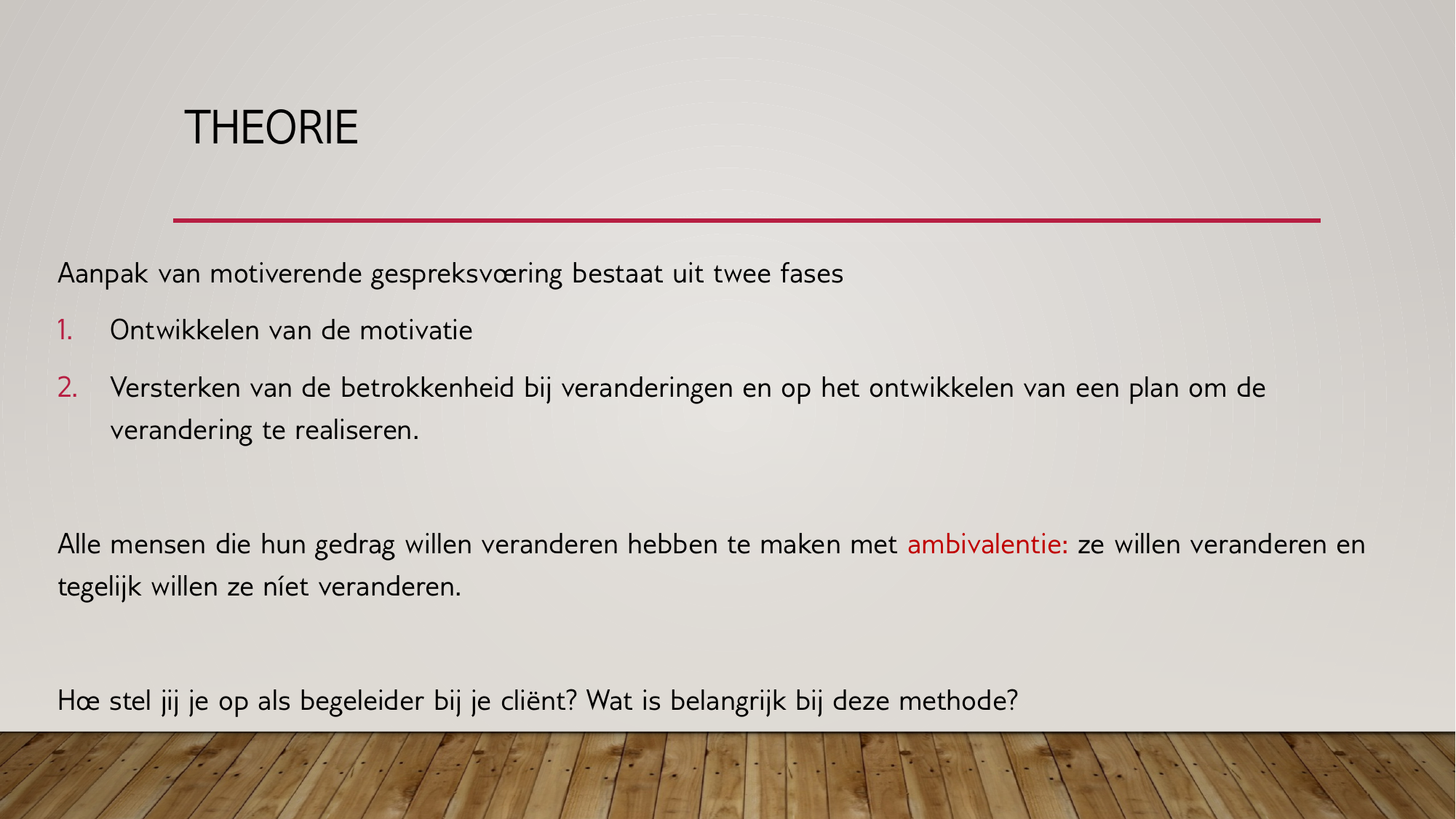

# Theorie
Aanpak van motiverende gespreksvoering bestaat uit twee fases
Ontwikkelen van de motivatie
Versterken van de betrokkenheid bij veranderingen en op het ontwikkelen van een plan om de verandering te realiseren.

Alle mensen die hun gedrag willen veranderen hebben te maken met ambivalentie: ze willen veranderen en tegelijk willen ze níet veranderen.

Hoe stel jij je op als begeleider bij je cliënt? Wat is belangrijk bij deze methode?